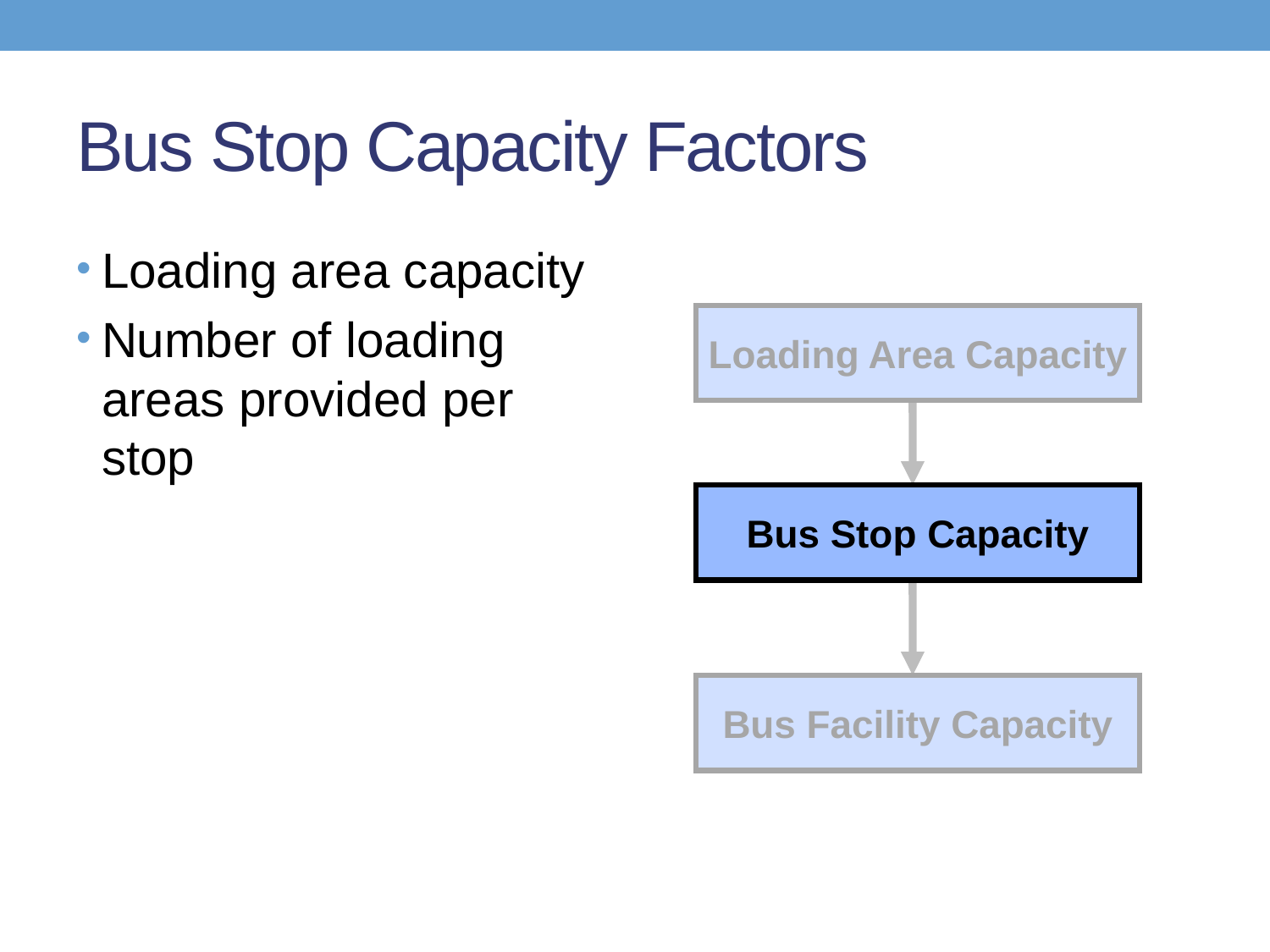

# Bus Stop Capacity Factors
Loading area capacity
Number of loading areas provided per stop

Loading Area Capacity

Bus Stop Capacity

Bus Facility Capacity